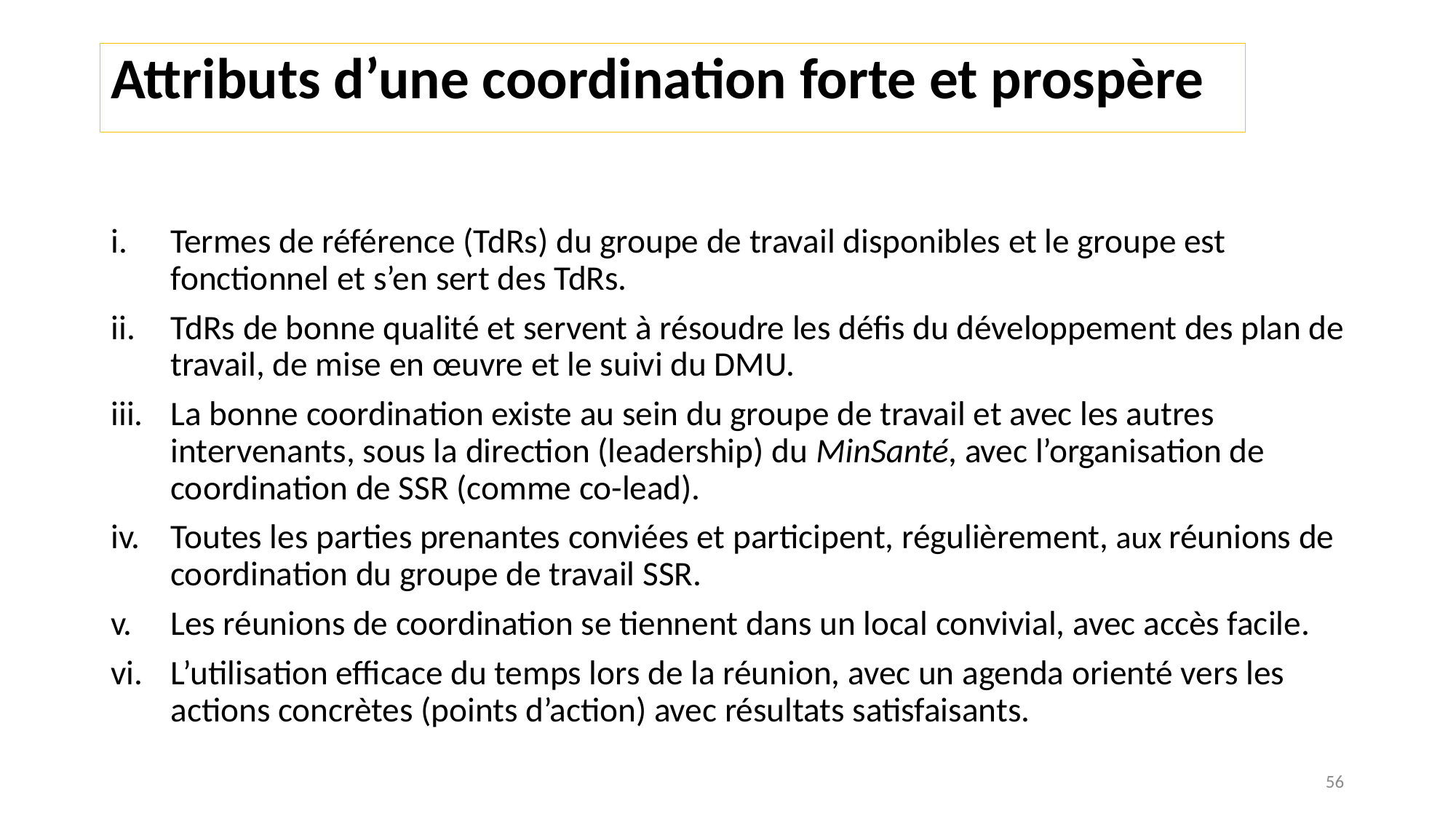

# Attributs d’une coordination forte et prospère
Termes de référence (TdRs) du groupe de travail disponibles et le groupe est fonctionnel et s’en sert des TdRs.
TdRs de bonne qualité et servent à résoudre les défis du développement des plan de travail, de mise en œuvre et le suivi du DMU.
La bonne coordination existe au sein du groupe de travail et avec les autres intervenants, sous la direction (leadership) du MinSanté, avec l’organisation de coordination de SSR (comme co-lead).
Toutes les parties prenantes conviées et participent, régulièrement, aux réunions de coordination du groupe de travail SSR.
Les réunions de coordination se tiennent dans un local convivial, avec accès facile.
L’utilisation efficace du temps lors de la réunion, avec un agenda orienté vers les actions concrètes (points d’action) avec résultats satisfaisants.
56